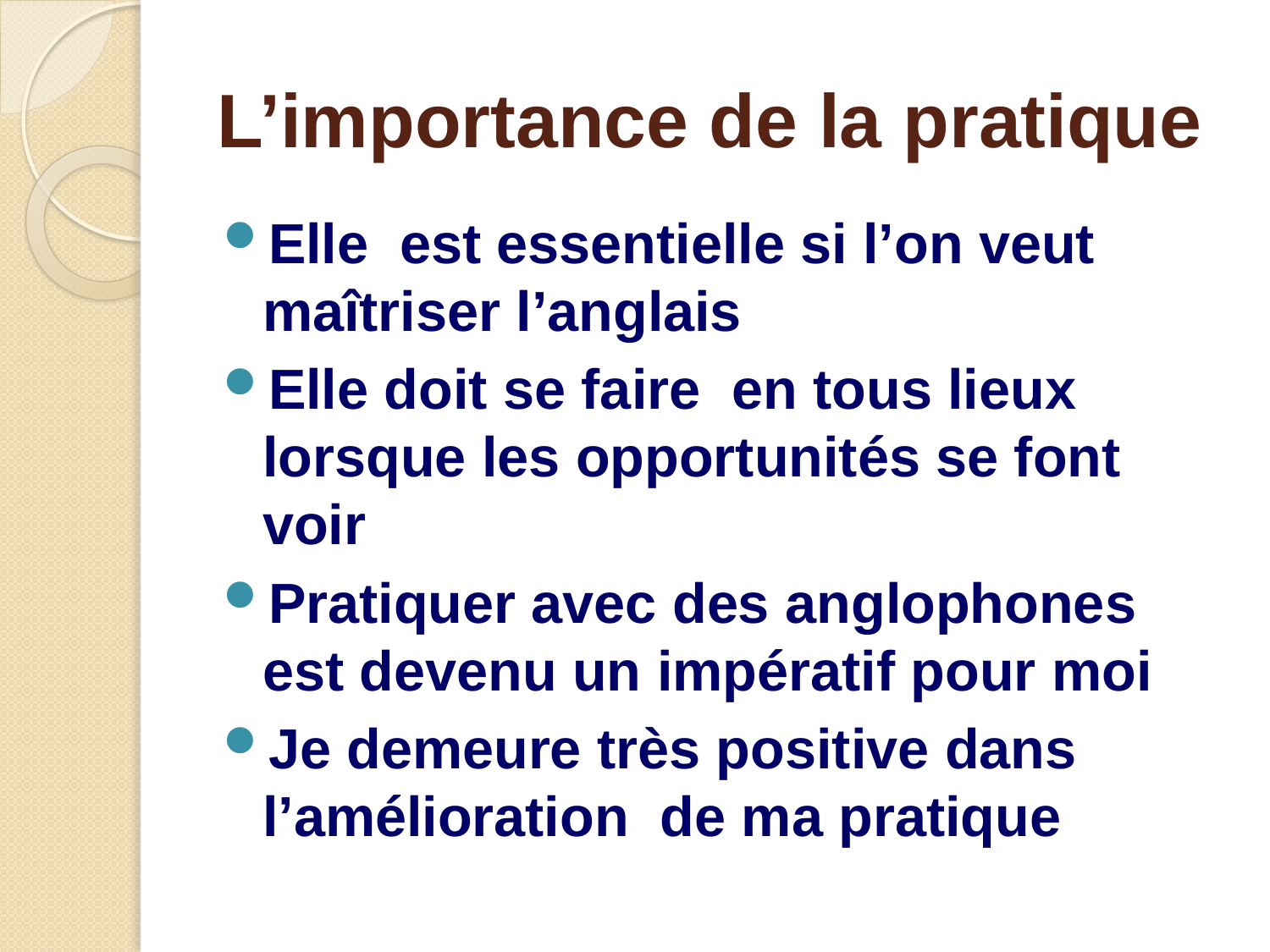

# L’importance de la pratique
Elle  est essentielle si l’on veut maîtriser l’anglais
Elle doit se faire  en tous lieux lorsque les opportunités se font  voir
Pratiquer avec des anglophones est devenu un impératif pour moi
Je demeure très positive dans l’amélioration  de ma pratique